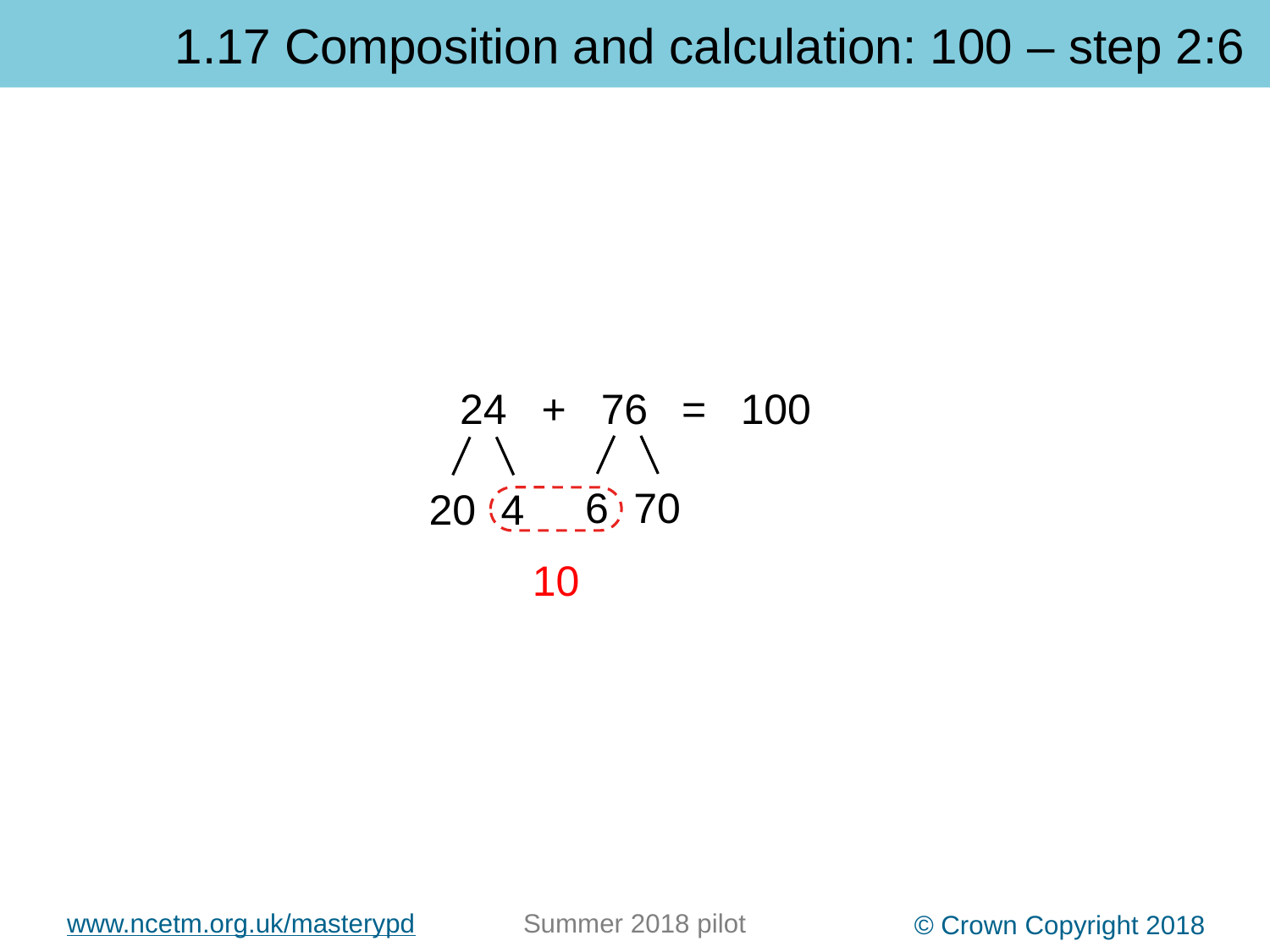

1.17 Composition and calculation: 100 – step 2:6
+
76
=
100
24
6
70
20
4

10